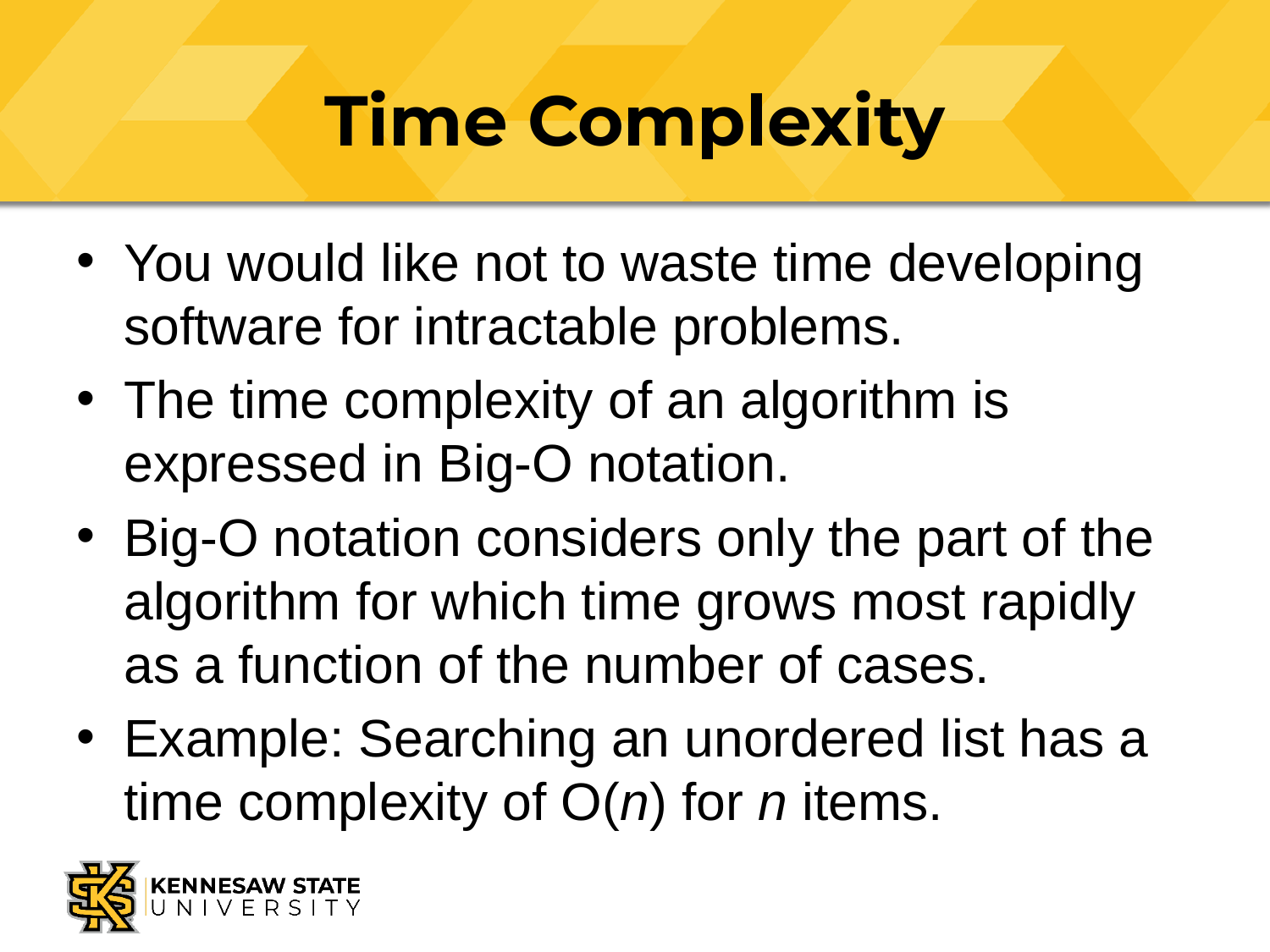

# Time Complexity
You would like not to waste time developing software for intractable problems.
The time complexity of an algorithm is expressed in Big-O notation.
Big-O notation considers only the part of the algorithm for which time grows most rapidly as a function of the number of cases.
Example: Searching an unordered list has a time complexity of O(n) for n items.